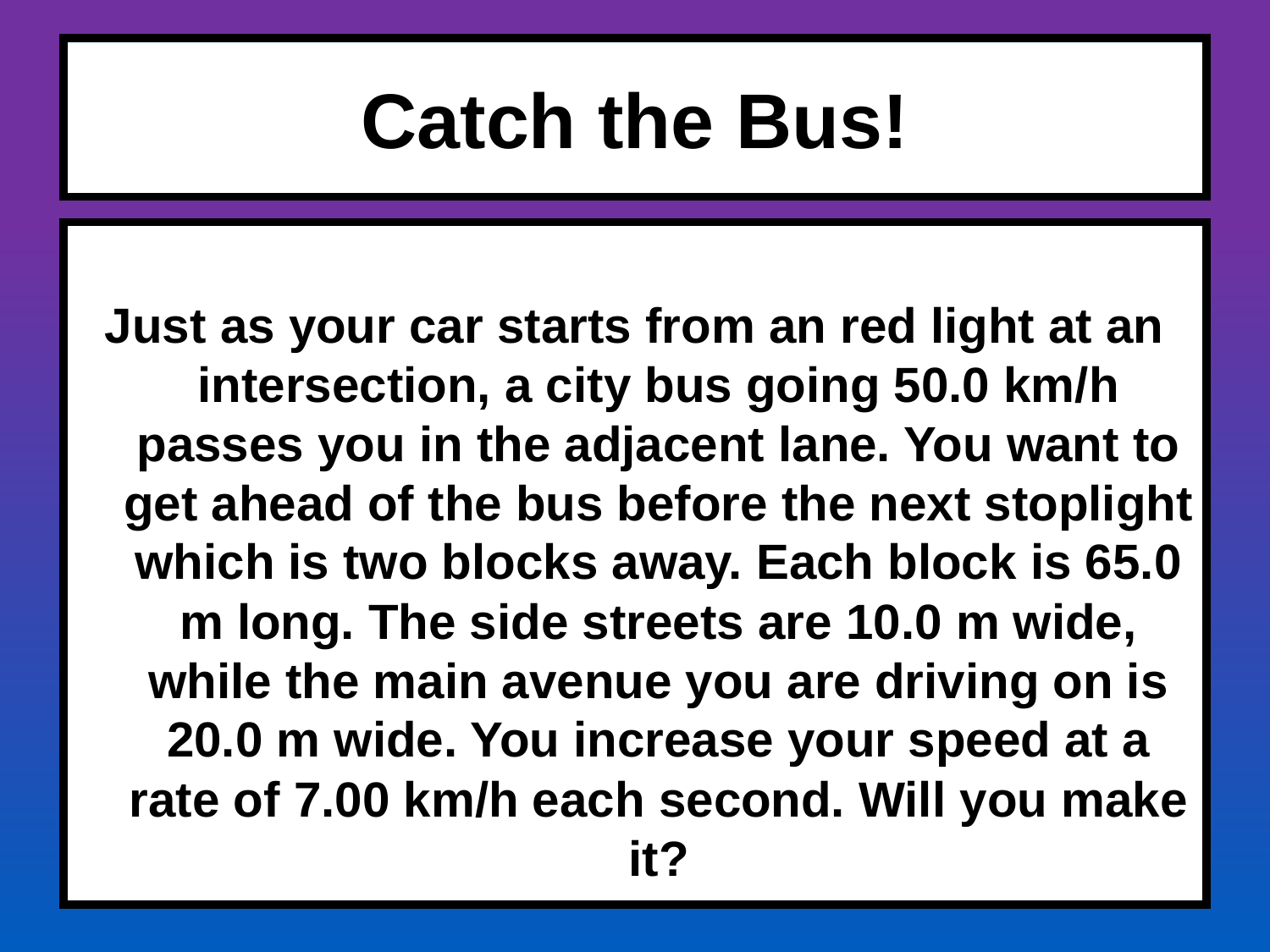

# Catch the Bus!

Just as your car starts from an red light at an intersection, a city bus going 50.0 km/h passes you in the adjacent lane. You want to get ahead of the bus before the next stoplight which is two blocks away. Each block is 65.0 m long. The side streets are 10.0 m wide, while the main avenue you are driving on is 20.0 m wide. You increase your speed at a rate of 7.00 km/h each second. Will you make it?